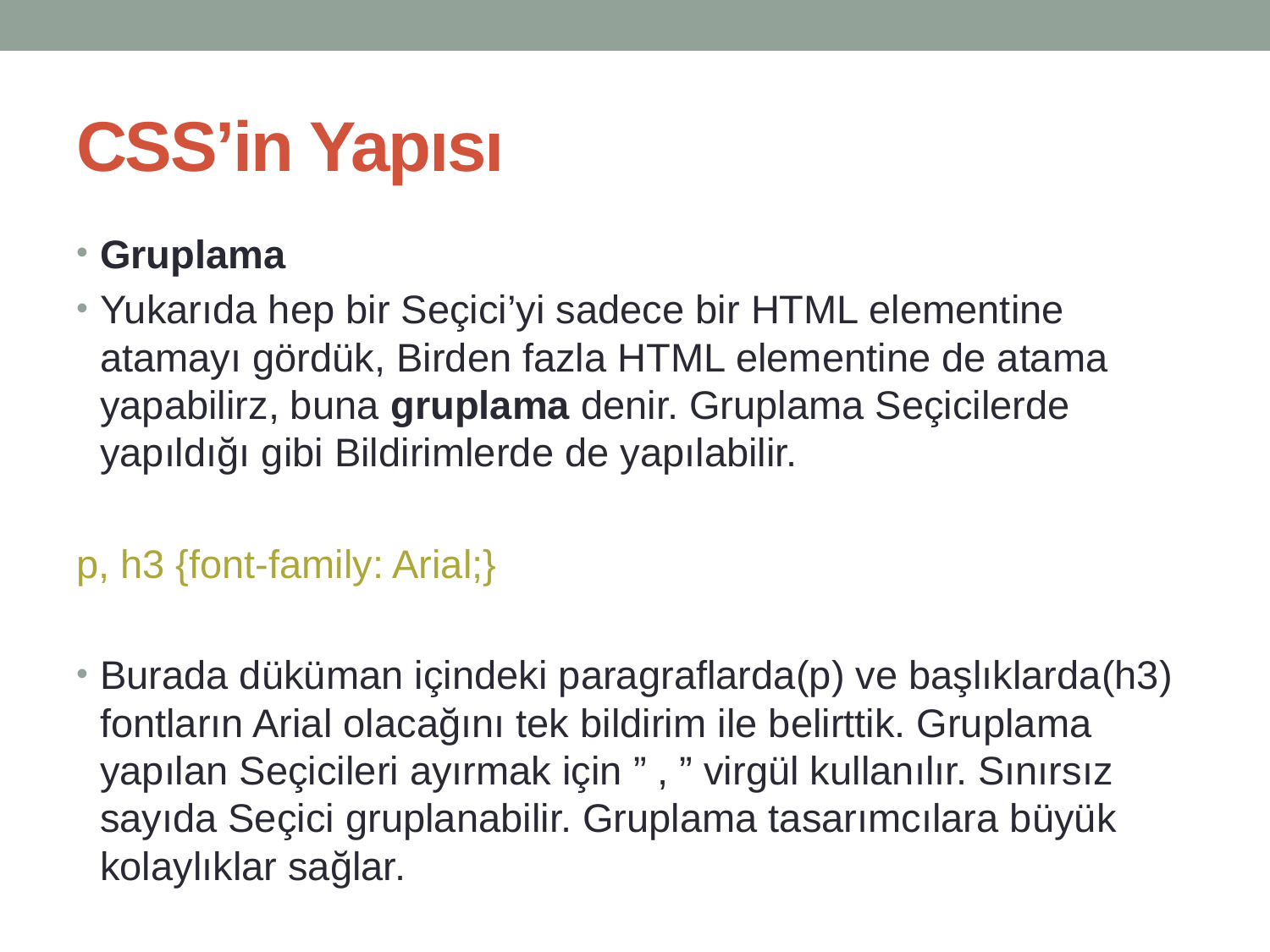

# CSS’in Yapısı
Gruplama
Yukarıda hep bir Seçici’yi sadece bir HTML elementine atamayı gördük, Birden fazla HTML elementine de atama yapabilirz, buna gruplama denir. Gruplama Seçicilerde yapıldığı gibi Bildirimlerde de yapılabilir.

p, h3 {font-family: Arial;}

Burada düküman içindeki paragraflarda(p) ve başlıklarda(h3) fontların Arial olacağını tek bildirim ile belirttik. Gruplama yapılan Seçicileri ayırmak için ” , ” virgül kullanılır. Sınırsız sayıda Seçici gruplanabilir. Gruplama tasarımcılara büyük kolaylıklar sağlar.